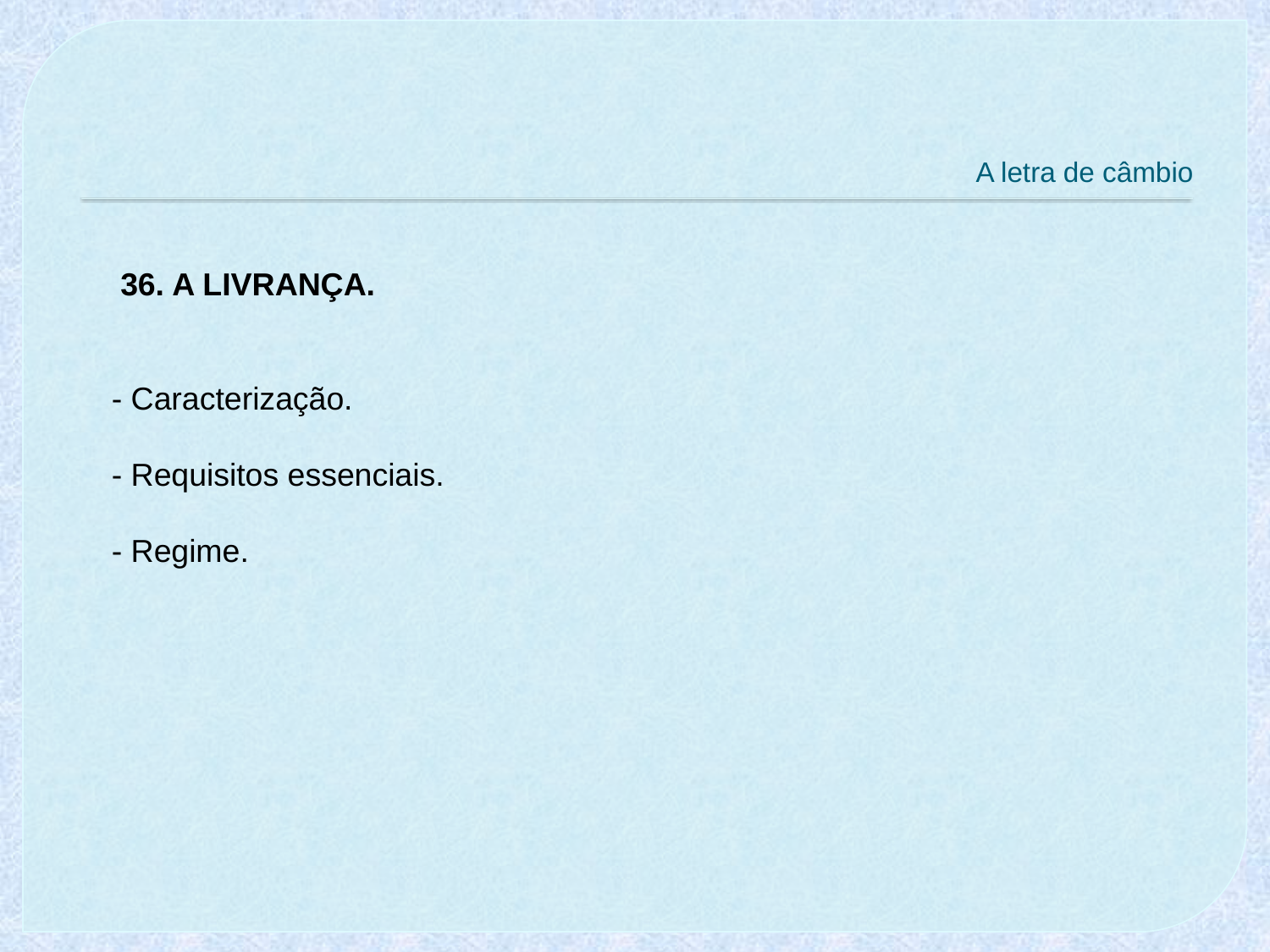

# A letra de câmbio

 36. A LIVRANÇA.

- Caracterização.

- Requisitos essenciais.

- Regime.